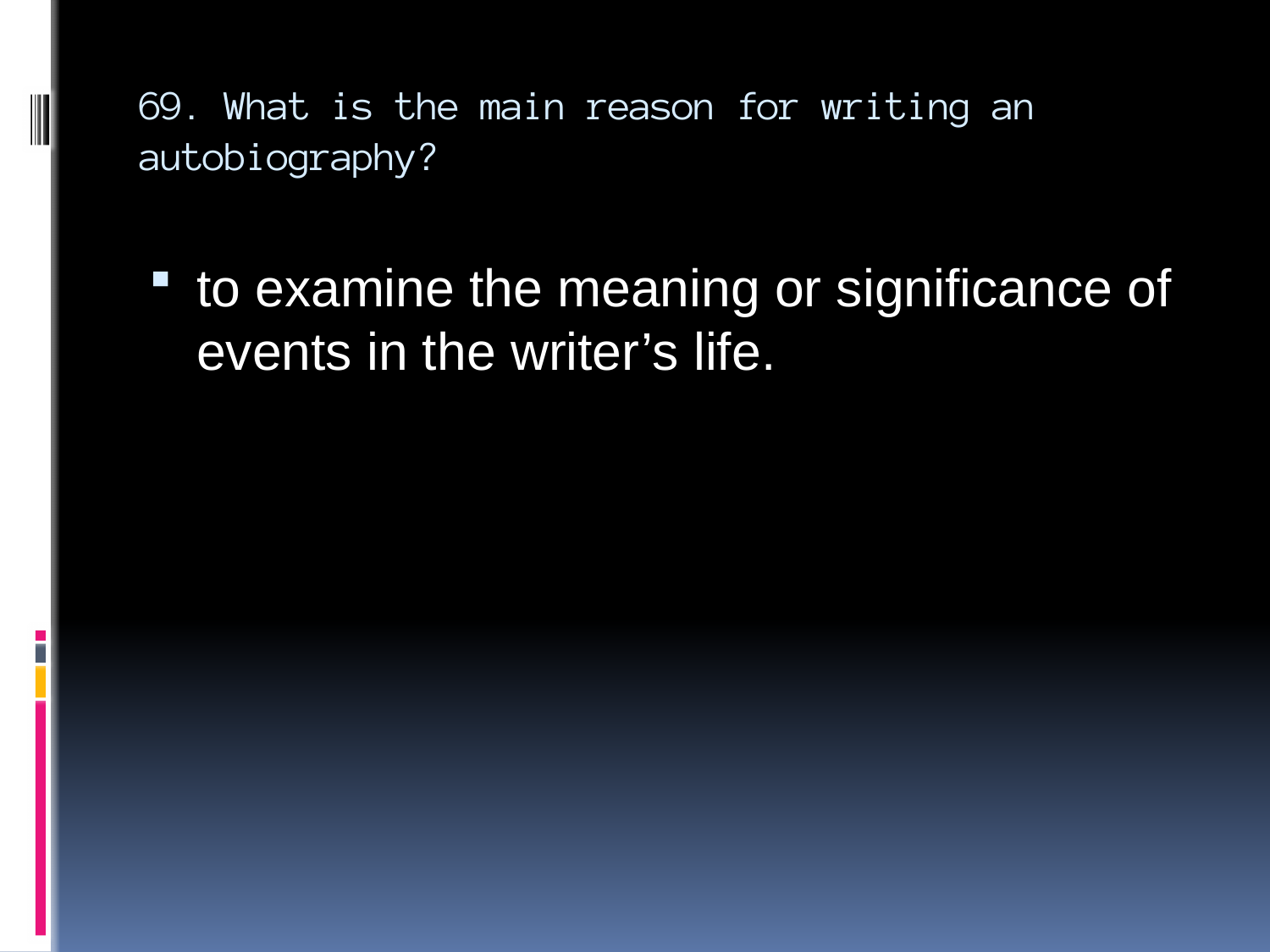

# 69. What is the main reason for writing an autobiography?
to examine the meaning or significance of events in the writer’s life.